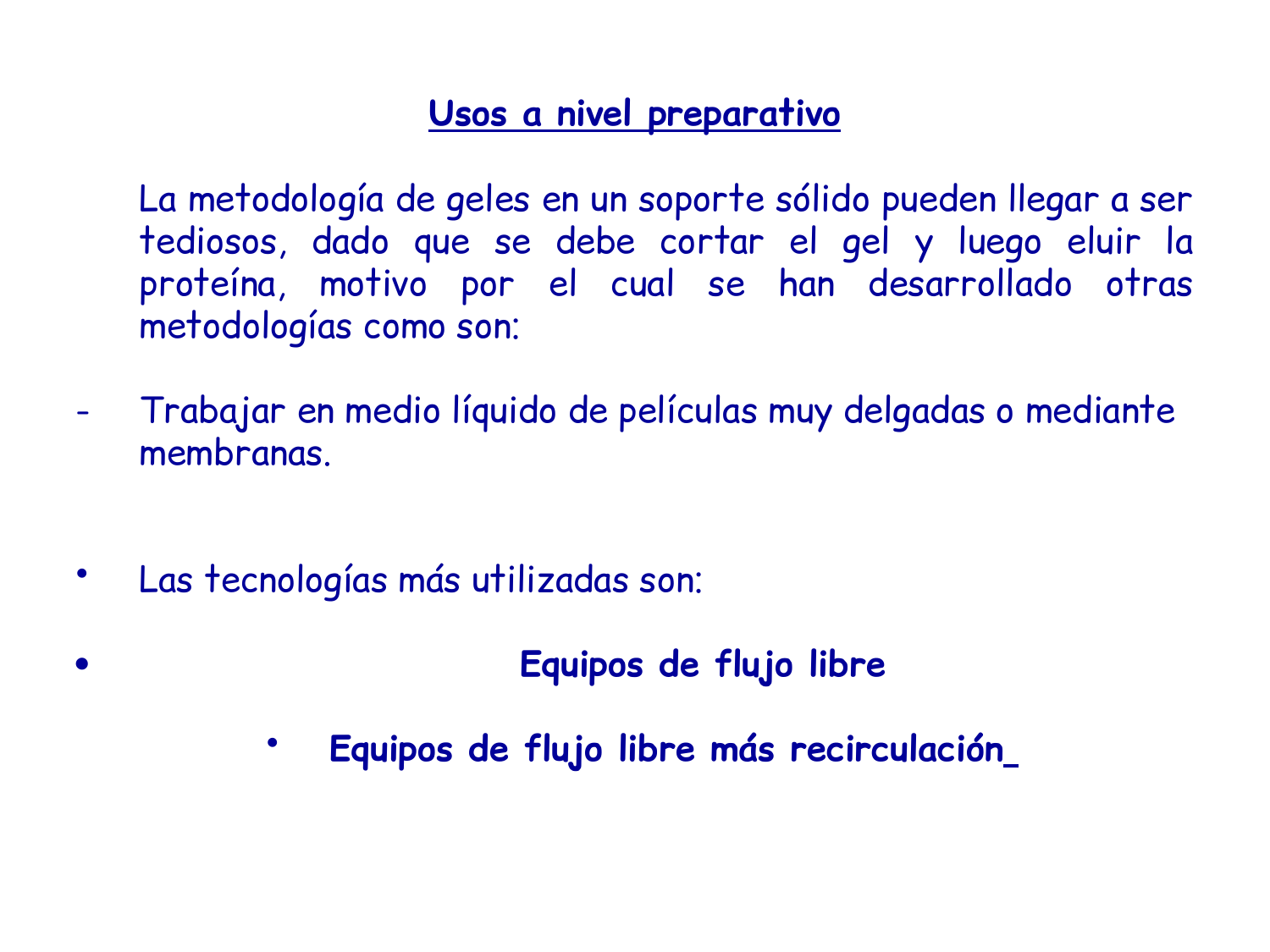

Usos a nivel preparativo

	La metodología de geles en un soporte sólido pueden llegar a ser tediosos, dado que se debe cortar el gel y luego eluir la proteína, motivo por el cual se han desarrollado otras metodologías como son:

-  	Trabajar en medio líquido de películas muy delgadas o mediante membranas.

Las tecnologías más utilizadas son:

•        			Equipos de flujo libre

Equipos de flujo libre más recirculación